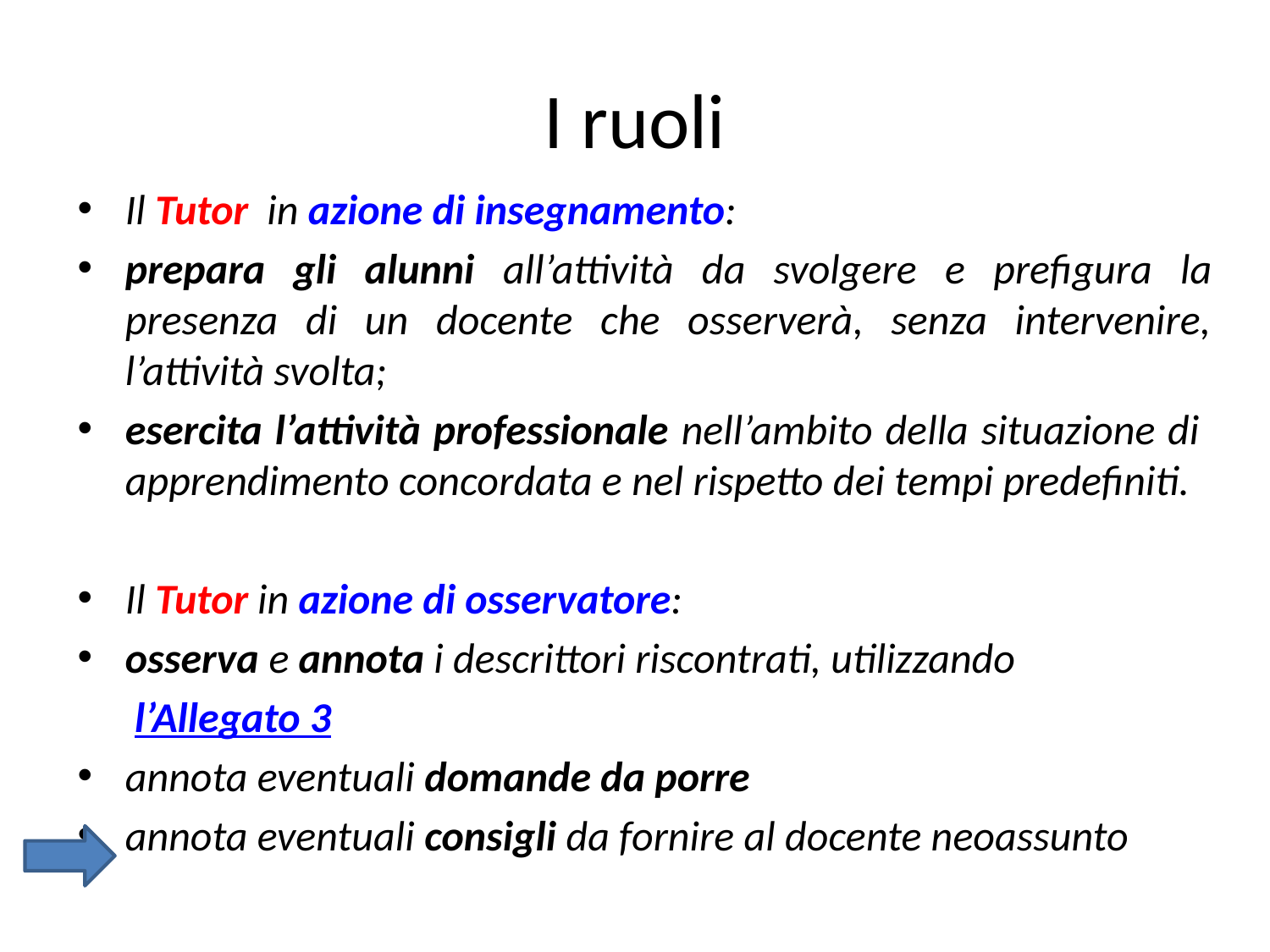

# I ruoli
Il Tutor  in azione di insegnamento:
prepara gli alunni all’attività da svolgere e prefigura la presenza di un docente che osserverà, senza intervenire, l’attività svolta;
esercita l’attività professionale nell’ambito della situazione di  apprendimento concordata e nel rispetto dei tempi predefiniti.

Il Tutor in azione di osservatore:
osserva e annota i descrittori riscontrati, utilizzando
      l’Allegato 3
annota eventuali domande da porre
annota eventuali consigli da fornire al docente neoassunto